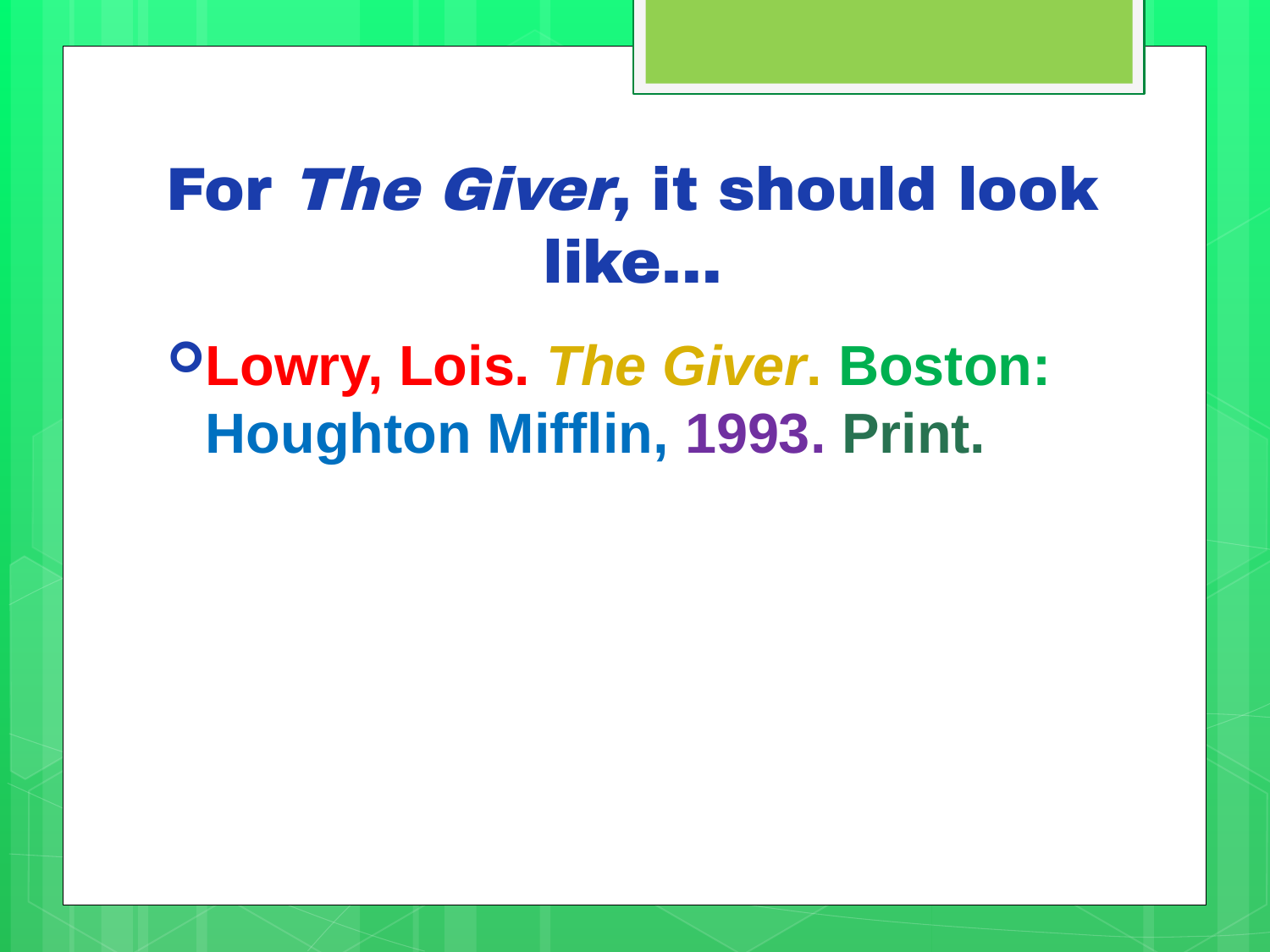

# For The Giver, it should look like…
Lowry, Lois. The Giver. Boston: Houghton Mifflin, 1993. Print.